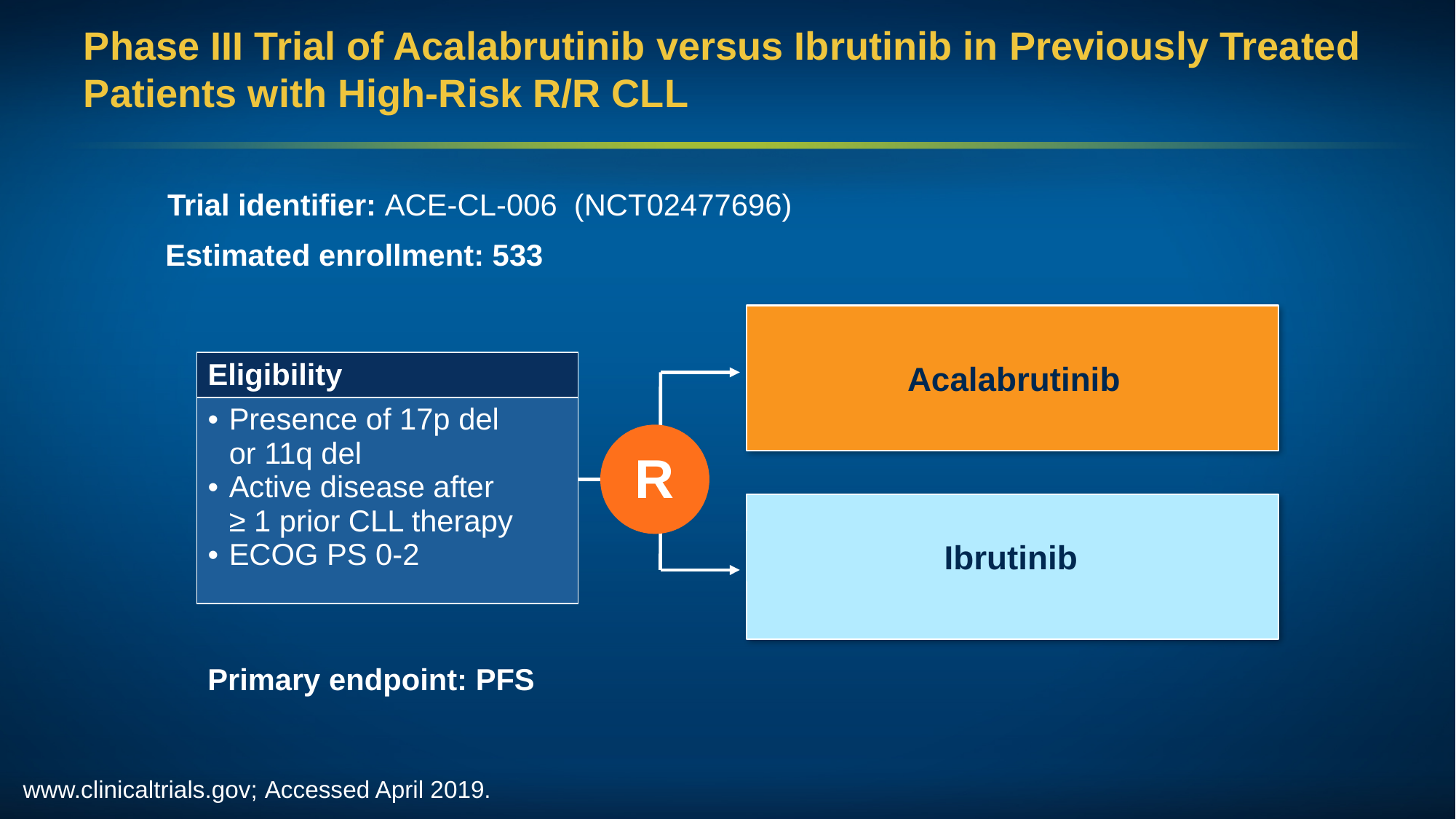

# Phase III Trial of Acalabrutinib versus Ibrutinib in Previously Treated Patients with High-Risk R/R CLL
Trial identifier: ACE-CL-006  (NCT02477696)
Estimated enrollment: 533

Acalabrutinib
| Eligibility |
| --- |
| Presence of 17p del or 11q del Active disease after ≥ 1 prior CLL therapy ECOG PS 0-2 |

R

Ibrutinib
Primary endpoint: PFS
www.clinicaltrials.gov; Accessed April 2019.